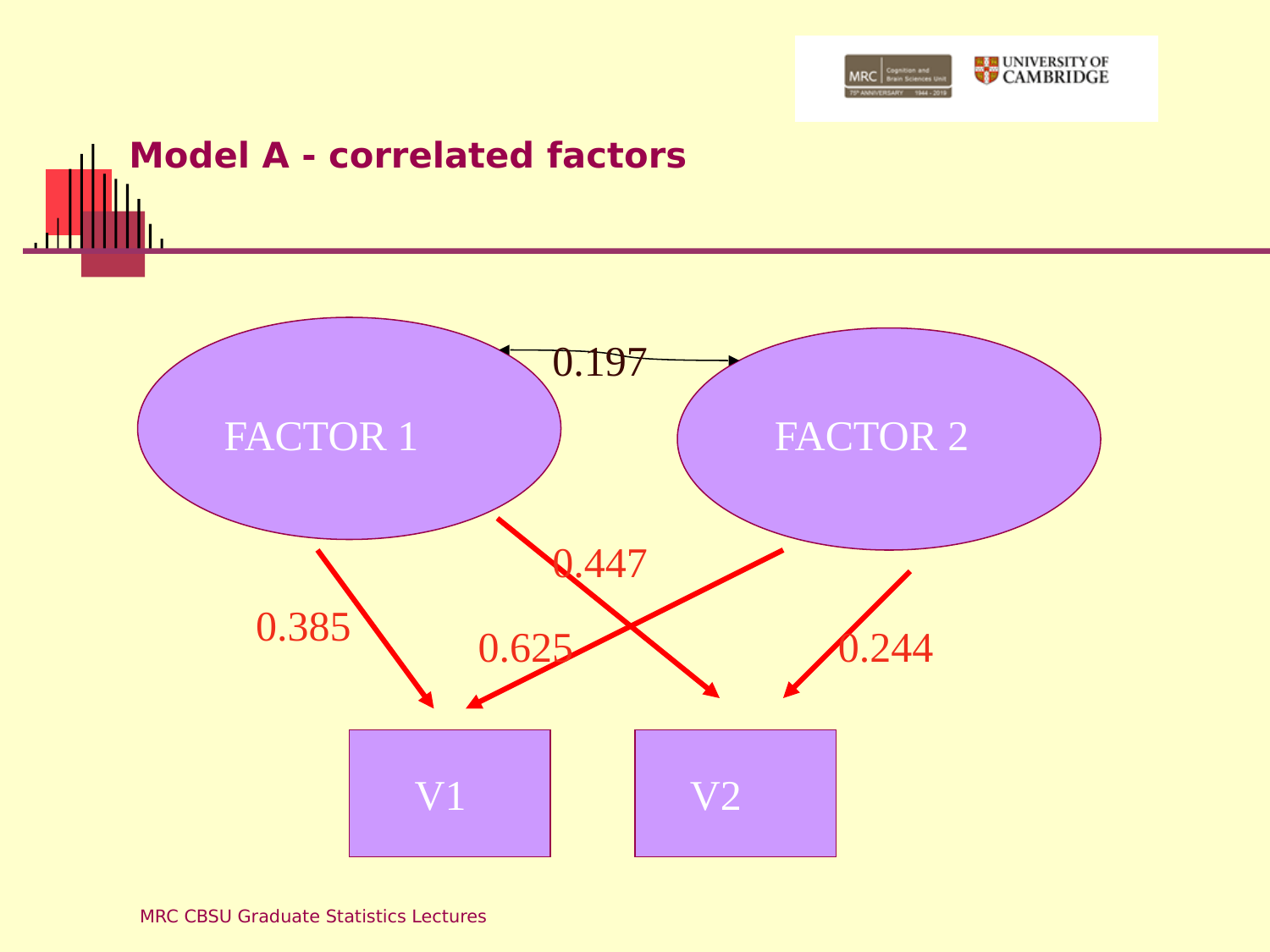

# Model A - correlated factors

0.197

FACTOR 1
FACTOR 2

0.447

0.385
0.625
0.244

V1
  V2
MRC CBSU Graduate Statistics Lectures